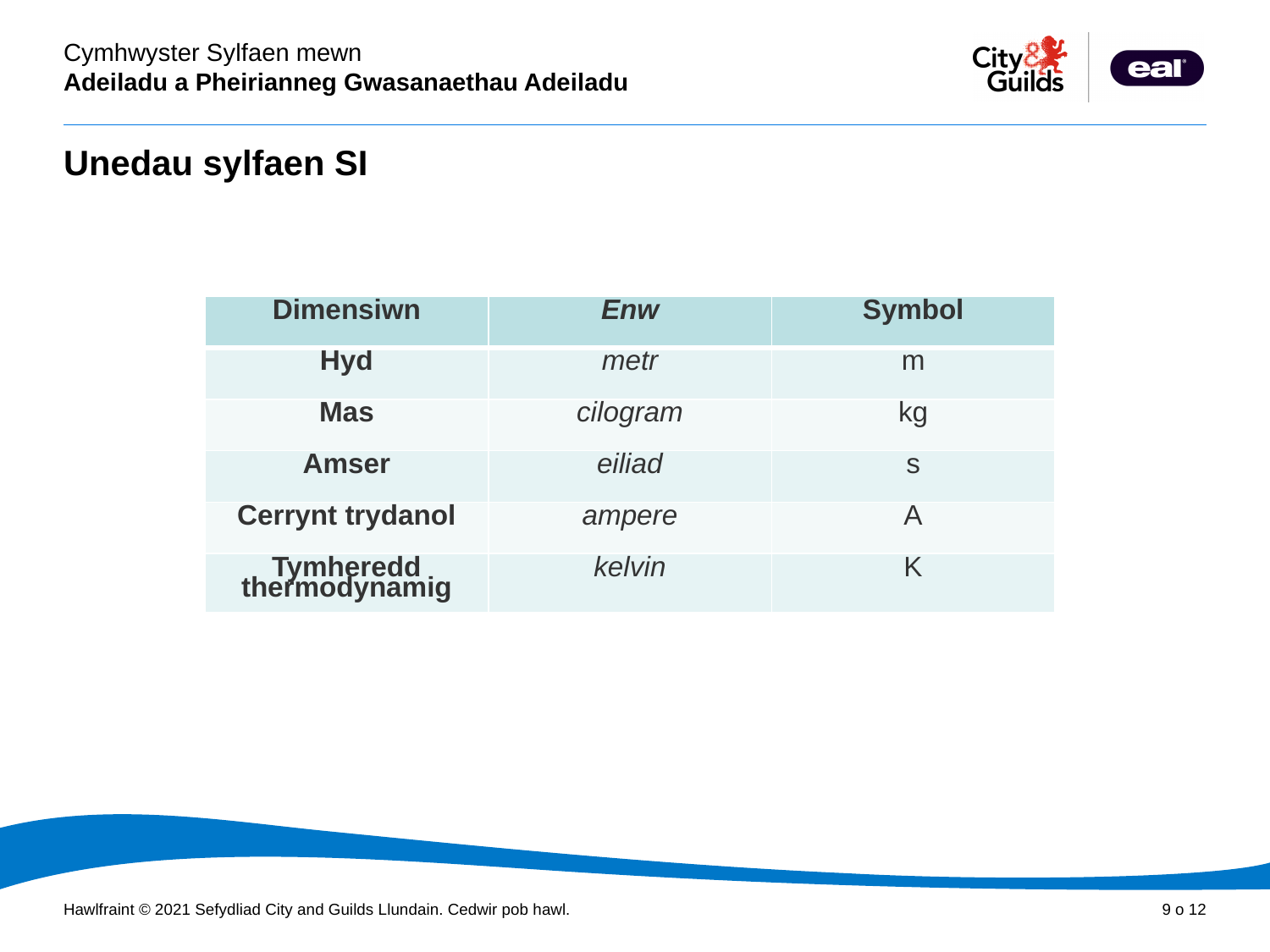

# Unedau sylfaen SI
| Dimensiwn | Enw | Symbol |
| --- | --- | --- |
| Hyd | metr | m |
| Mas | cilogram | kg |
| Amser | eiliad | s |
| Cerrynt trydanol | ampere | A |
| Tymheredd thermodynamig | kelvin | K |